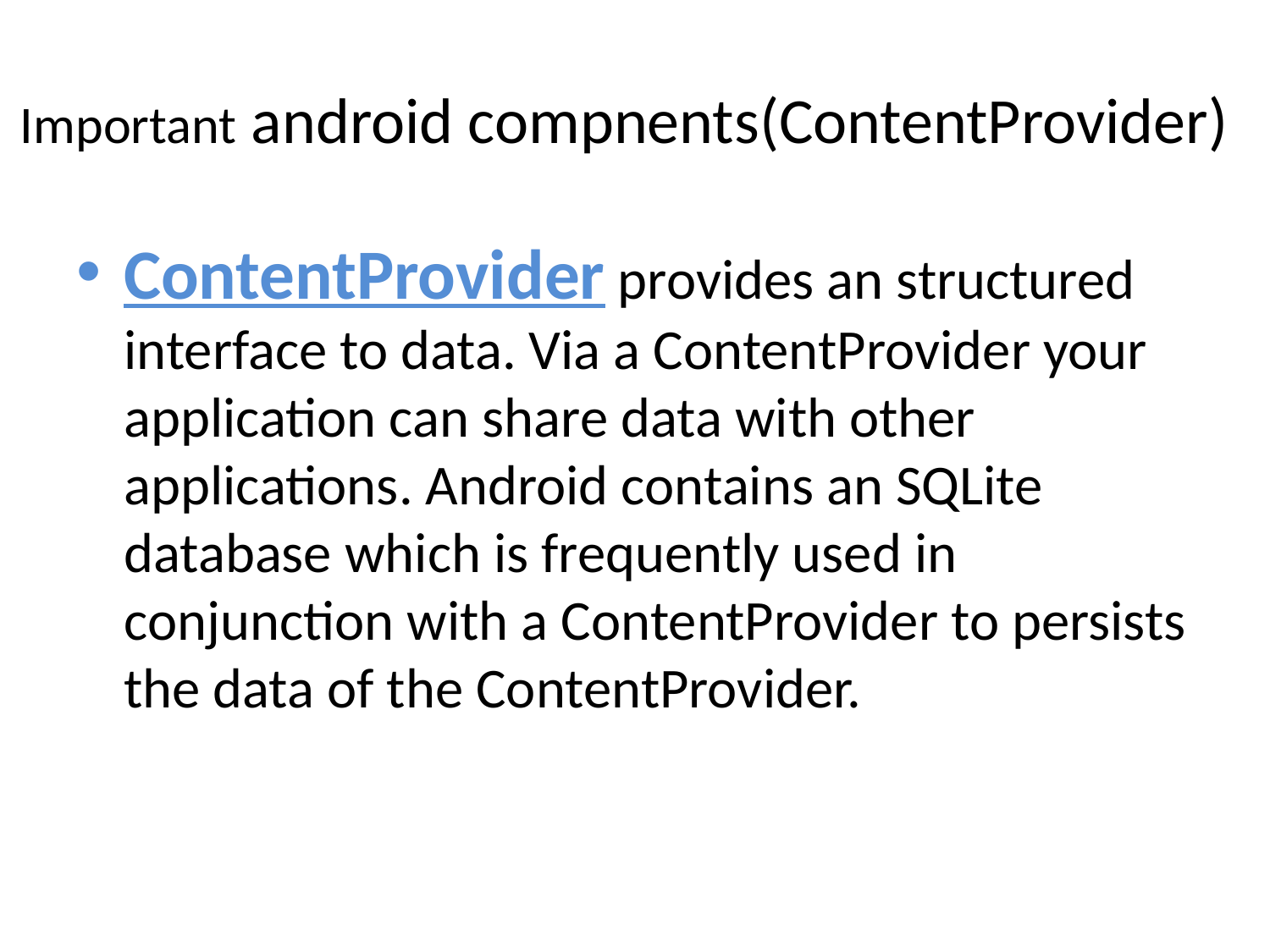

# Important android compnents(ContentProvider)
ContentProvider provides an structured interface to data. Via a ContentProvider your application can share data with other applications. Android contains an SQLite database which is frequently used in conjunction with a ContentProvider to persists the data of the ContentProvider.